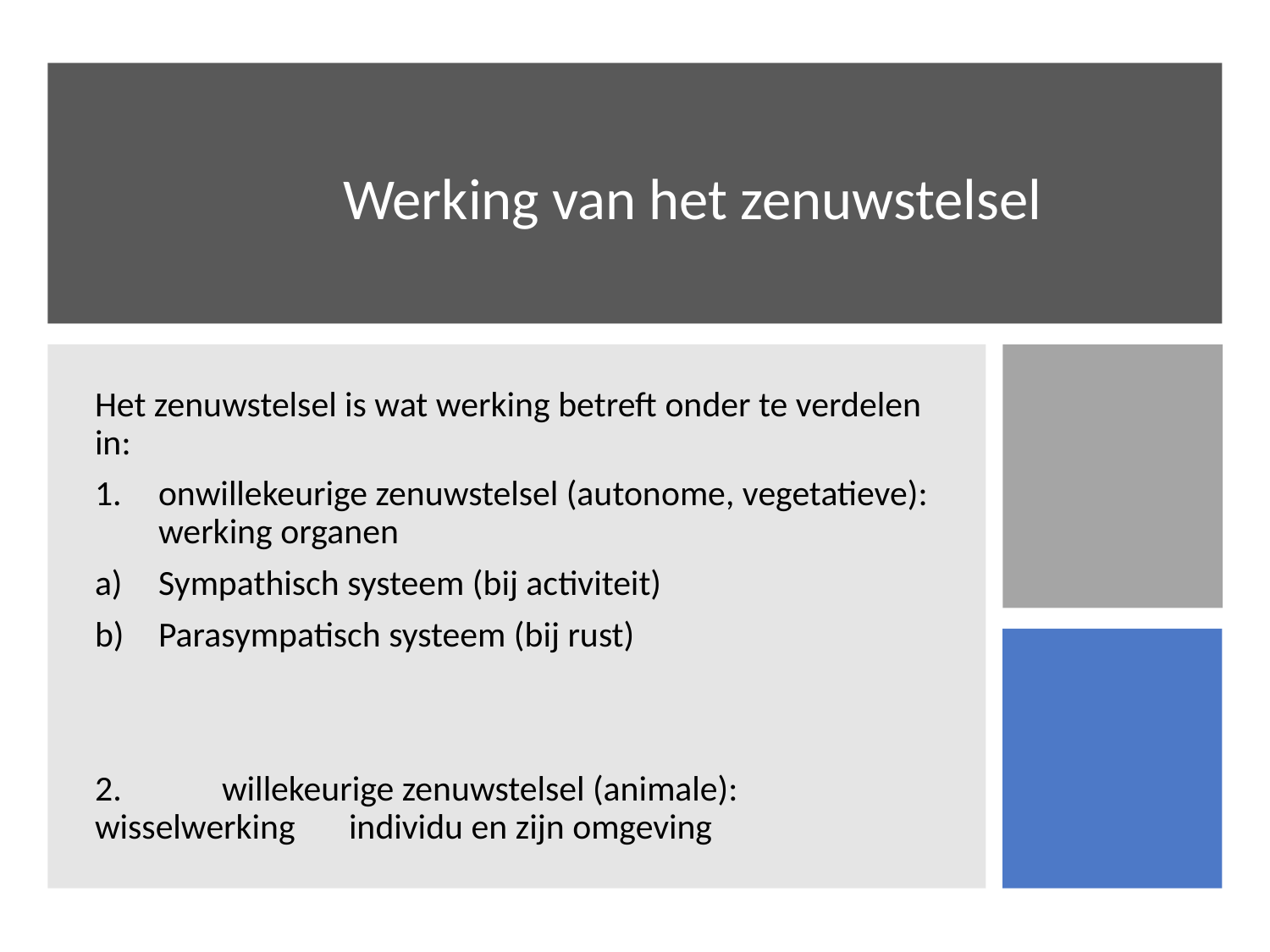

# Werking van het zenuwstelsel

Het zenuwstelsel is wat werking betreft onder te verdelen in:
onwillekeurige zenuwstelsel (autonome, vegetatieve): werking organen
Sympathisch systeem (bij activiteit)
Parasympatisch systeem (bij rust)

2.	willekeurige zenuwstelsel (animale): wisselwerking 	individu en zijn omgeving